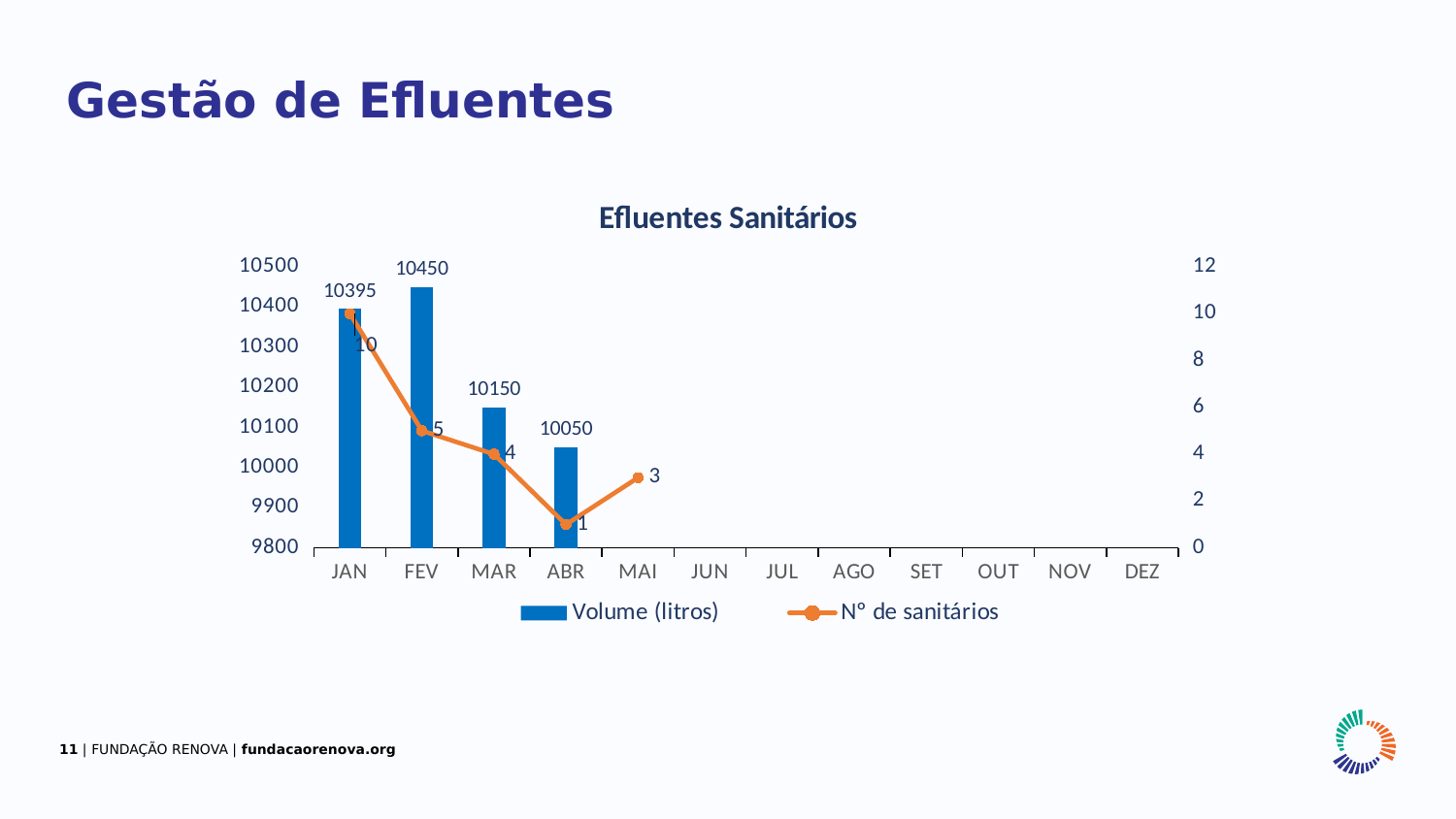

Gestão de Efluentes

### Chart: Efluentes Sanitários

| Category | Volume (litros) | Nº de sanitários |
|---|---|---|
| JAN | 10395.0 | 10.0 |
| FEV | 10450.0 | 5.0 |
| MAR | 10150.0 | 4.0 |
| ABR | 10050.0 | 1.0 |
| MAI | None | 3.0 |
| JUN | None | None |
| JUL | None | None |
| AGO | None | None |
| SET | None | None |
| OUT | None | None |
| NOV | None | None |
| DEZ | None | None |